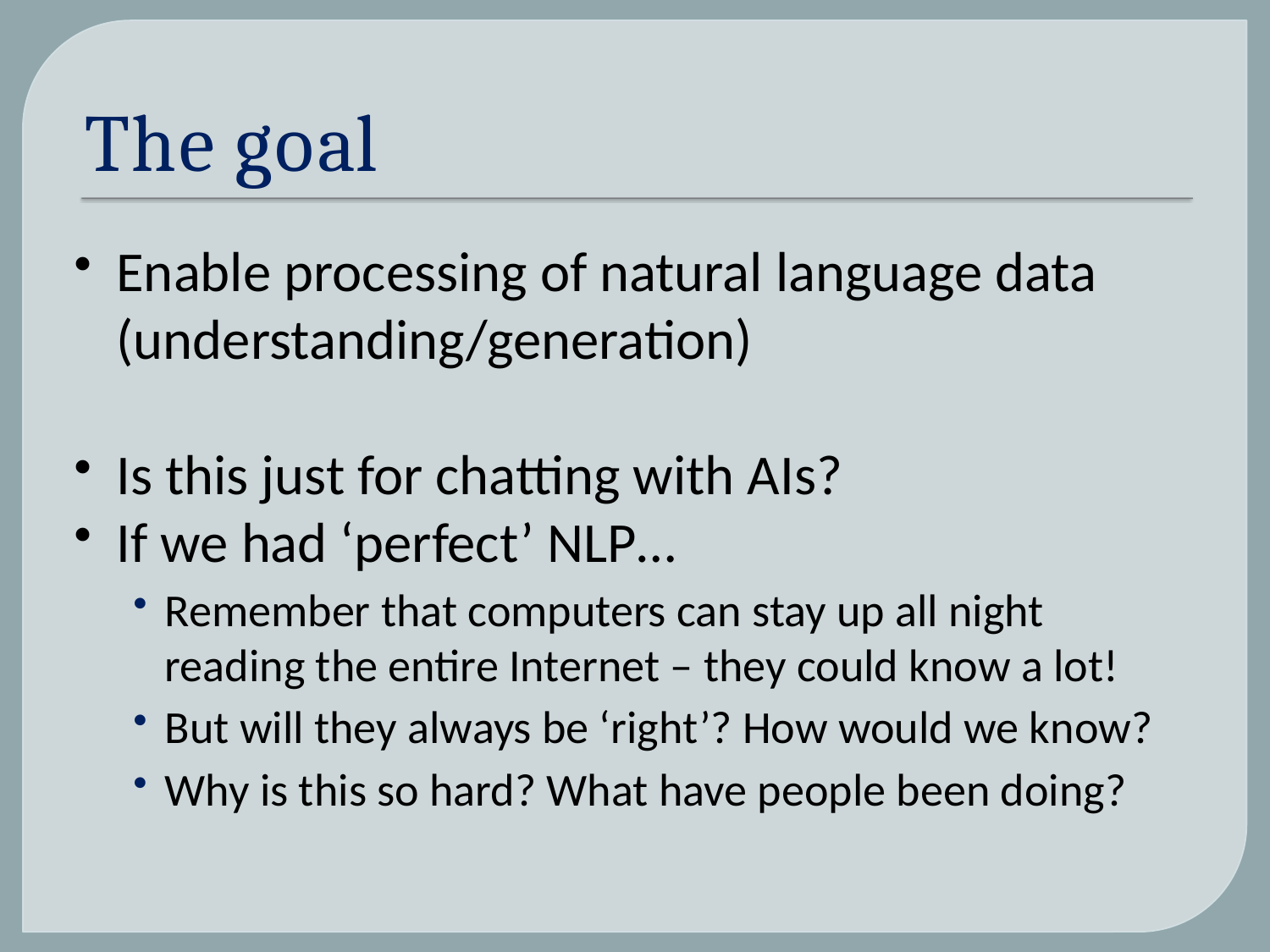

# The goal
Enable processing of natural language data (understanding/generation)

Is this just for chatting with AIs?
If we had ‘perfect’ NLP…
Remember that computers can stay up all night reading the entire Internet – they could know a lot!
But will they always be ‘right’? How would we know?
Why is this so hard? What have people been doing?